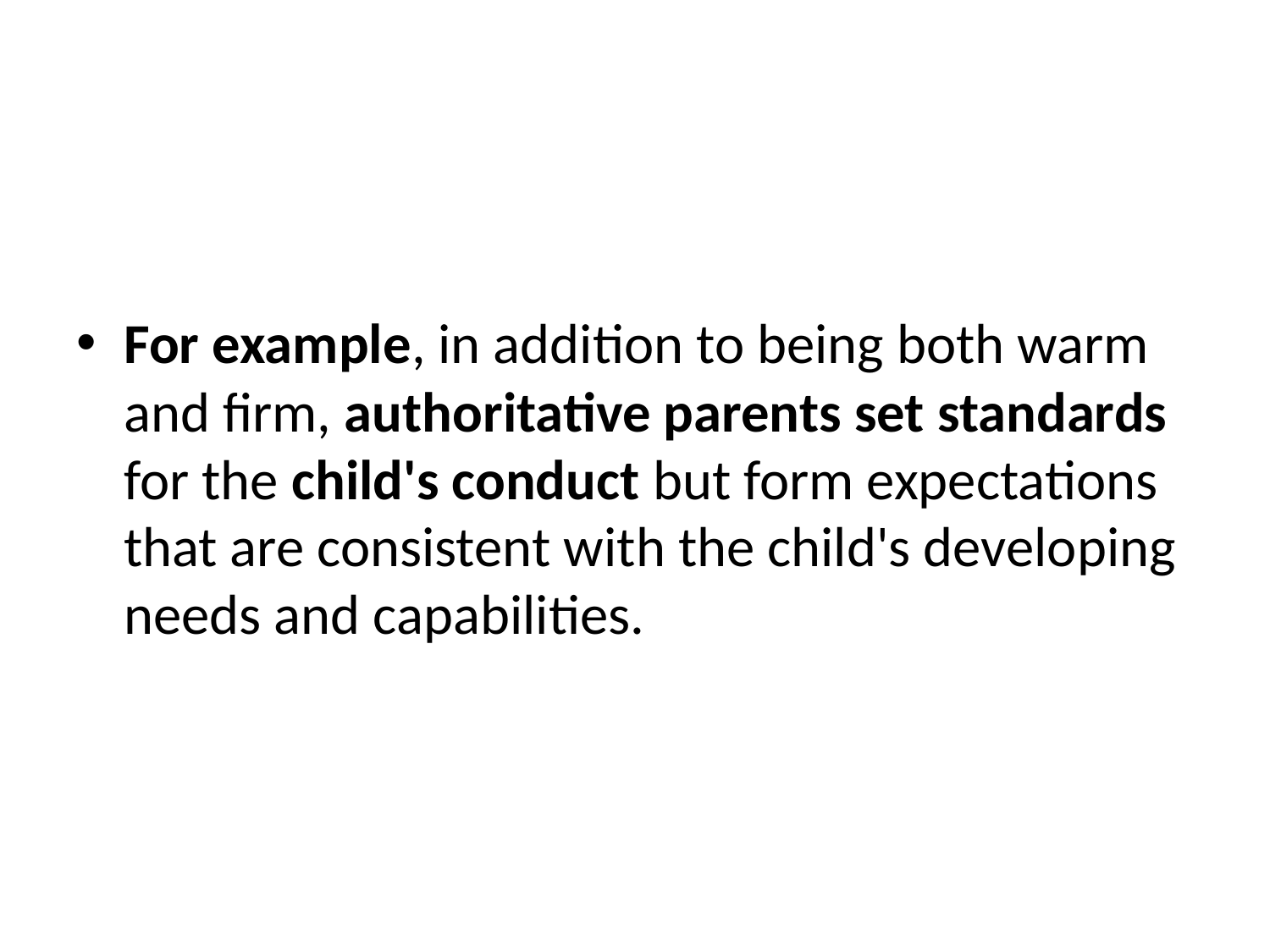

#

For example, in addition to being both warm and firm, authoritative parents set standards for the child's conduct but form expectations that are consistent with the child's developing needs and capabilities.